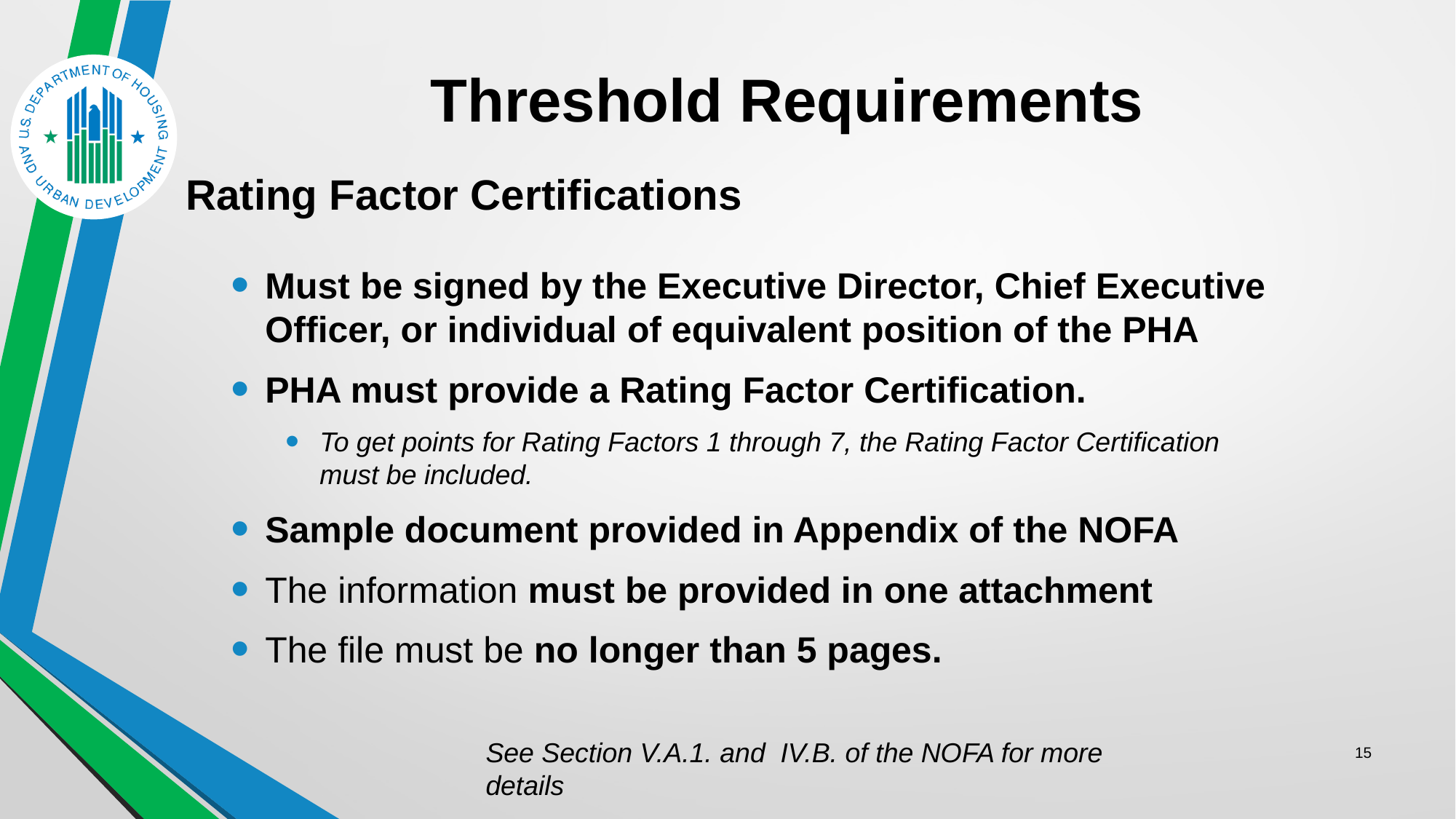

# Threshold Requirements
Rating Factor Certifications
Must be signed by the Executive Director, Chief Executive Officer, or individual of equivalent position of the PHA
PHA must provide a Rating Factor Certification.
To get points for Rating Factors 1 through 7, the Rating Factor Certification must be included.
Sample document provided in Appendix of the NOFA
The information must be provided in one attachment
The file must be no longer than 5 pages.
See Section V.A.1. and  IV.B. of the NOFA for more details
15